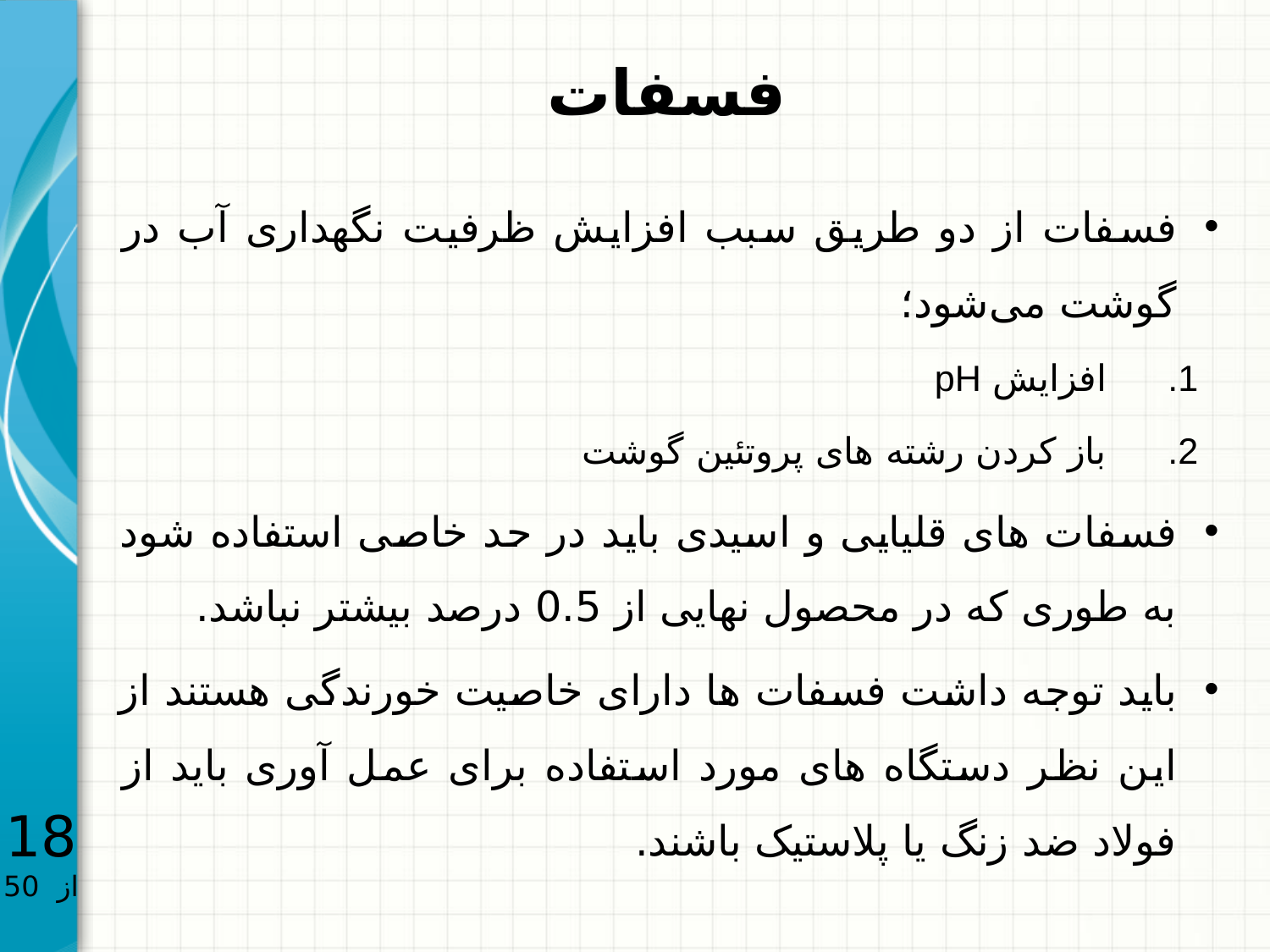

# فسفات
فسفات از دو طریق سبب افزایش ظرفیت نگهداری آب در گوشت می‌شود؛
افزایش pH
باز کردن رشته های پروتئین گوشت
فسفات های قلیایی و اسیدی باید در حد خاصی استفاده شود به طوری که در محصول نهایی از 0.5 درصد بیشتر نباشد.
باید توجه داشت فسفات ها دارای خاصیت خورندگی هستند از این نظر دستگاه های مورد استفاده برای عمل آوری باید از فولاد ضد زنگ یا پلاستیک باشند.